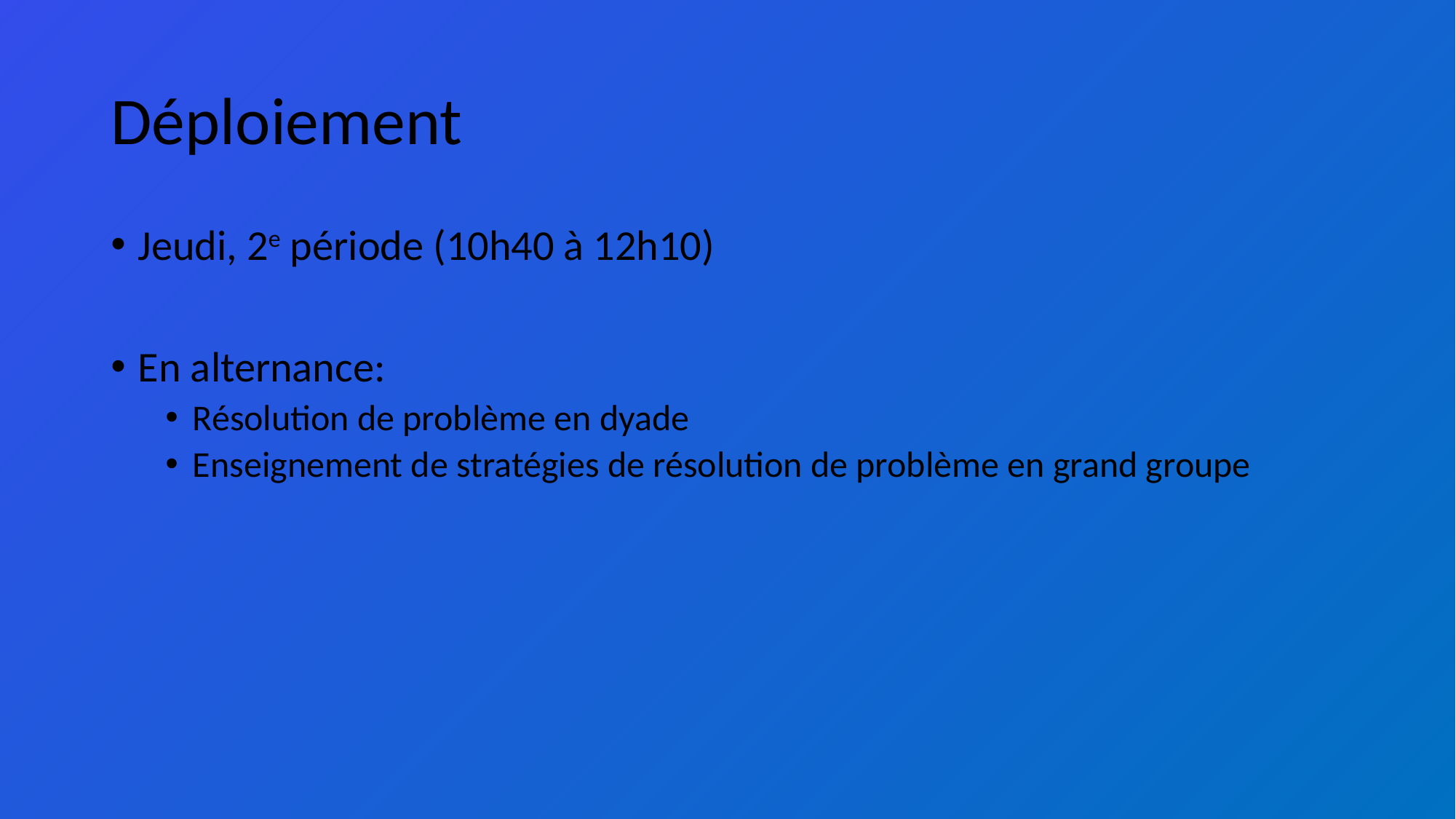

# Déploiement
Jeudi, 2e période (10h40 à 12h10)

En alternance:
Résolution de problème en dyade
Enseignement de stratégies de résolution de problème en grand groupe